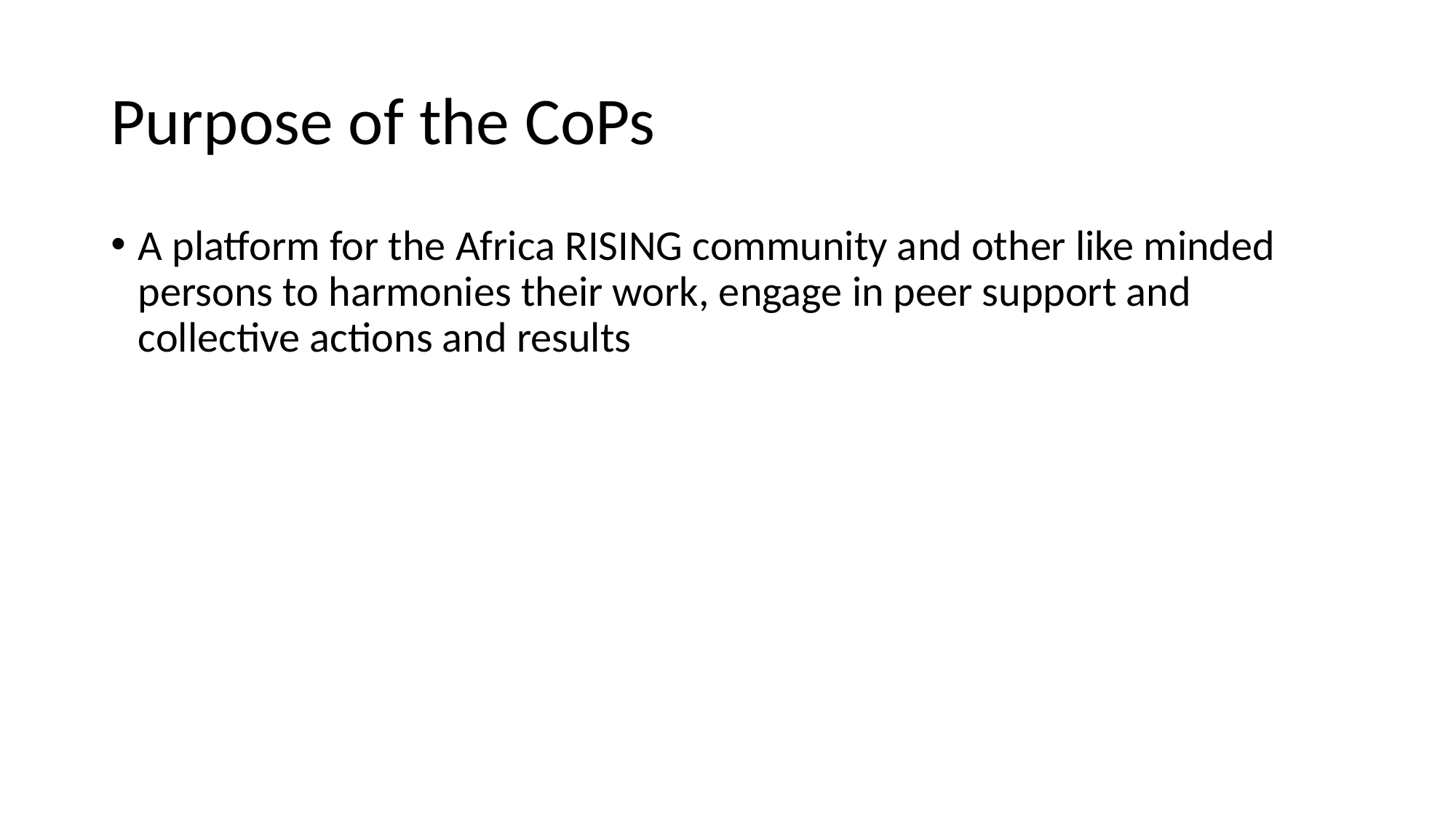

# Purpose of the CoPs
A platform for the Africa RISING community and other like minded persons to harmonies their work, engage in peer support and collective actions and results